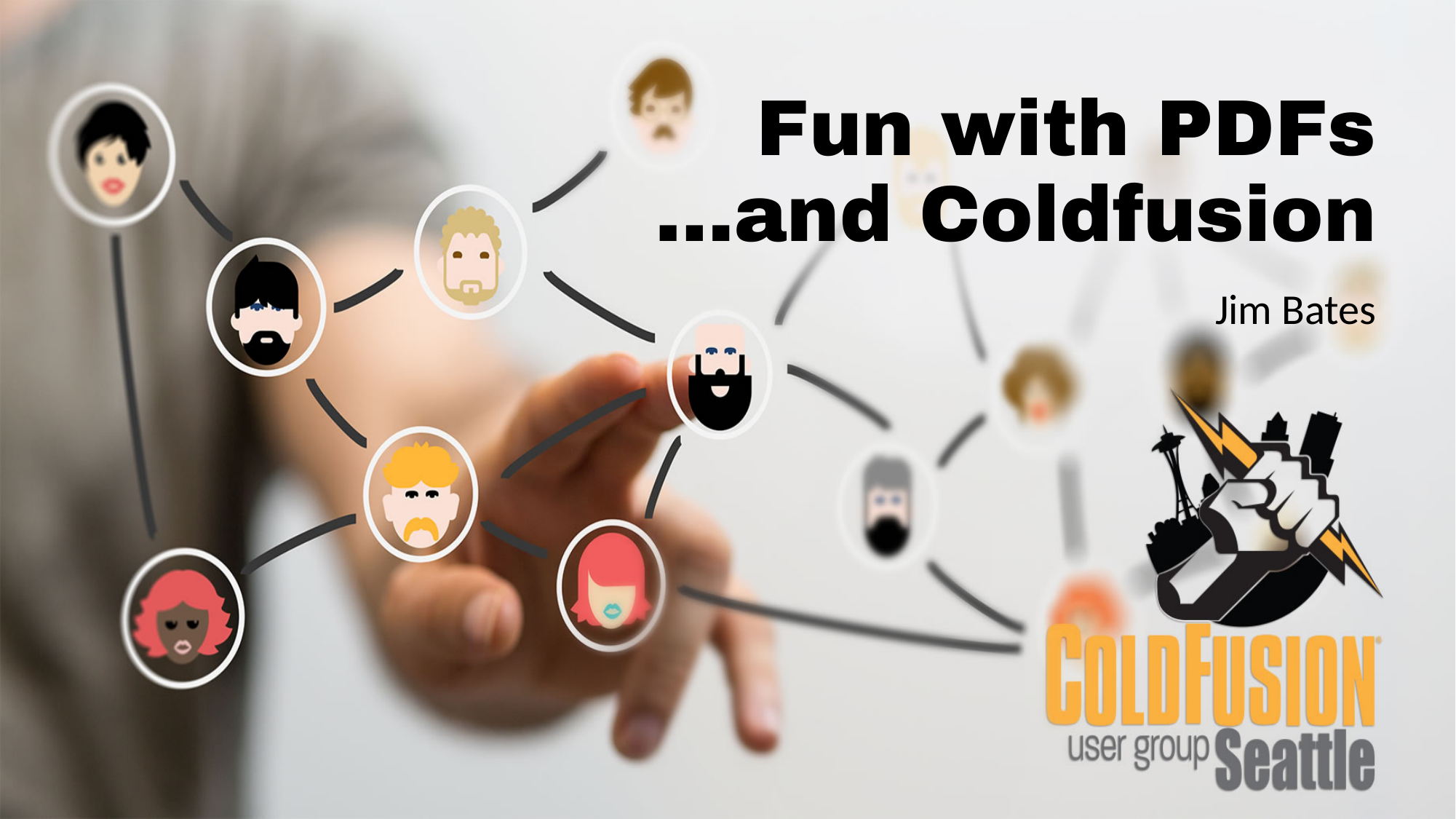

# Fun with PDFs …and Coldfusion
Jim Bates